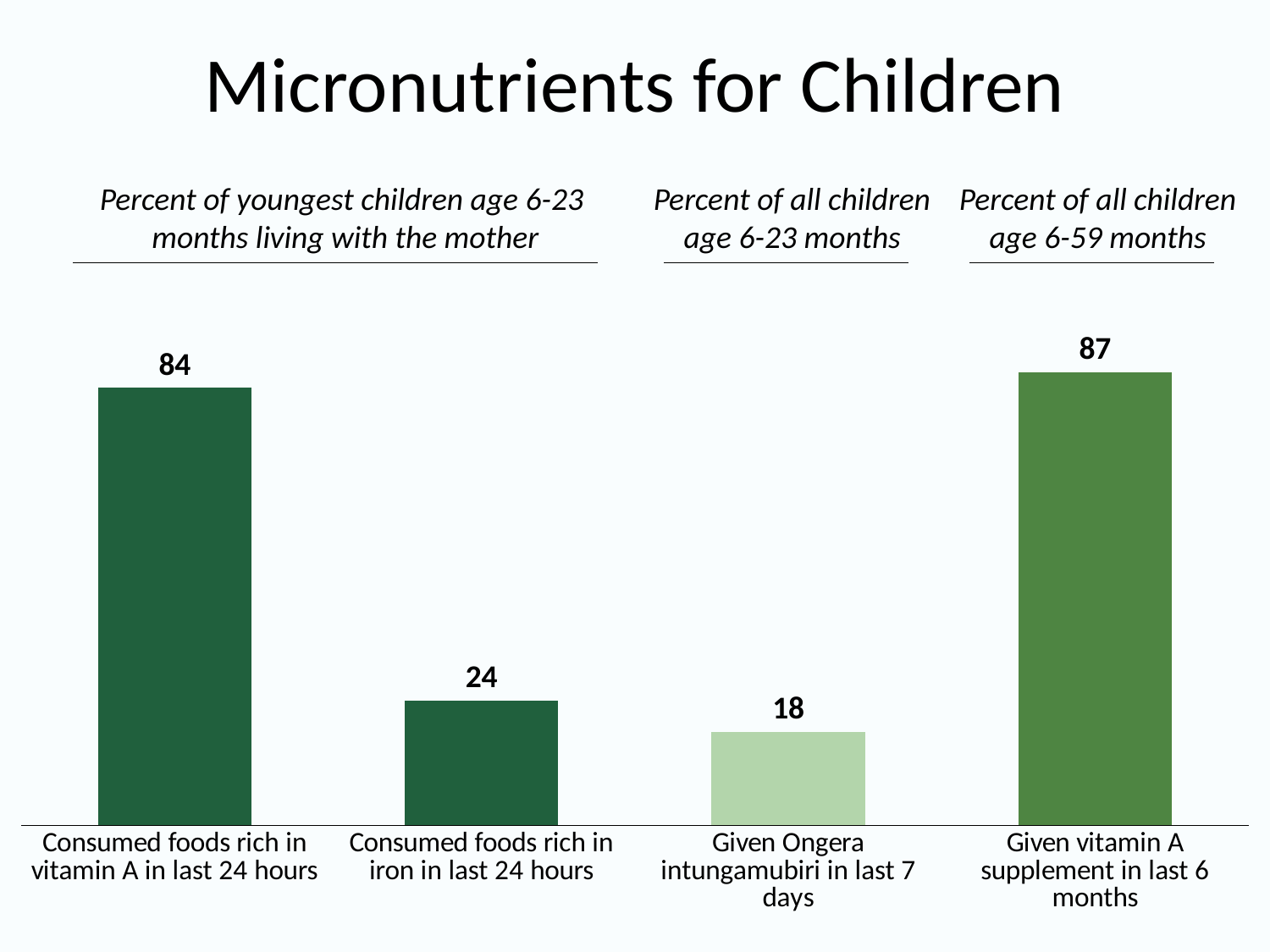

# Micronutrients for Children
Percent of all children age 6-23 months
Percent of youngest children age 6-23
months living with the mother
Percent of all children age 6-59 months

### Chart

| Category | Series 1 |
|---|---|
| Consumed foods rich in vitamin A in last 24 hours | 84.0 |
| Consumed foods rich in iron in last 24 hours | 24.0 |
| Given Ongera intungamubiri in last 7 days | 18.0 |
| Given vitamin A supplement in last 6 months | 87.0 |